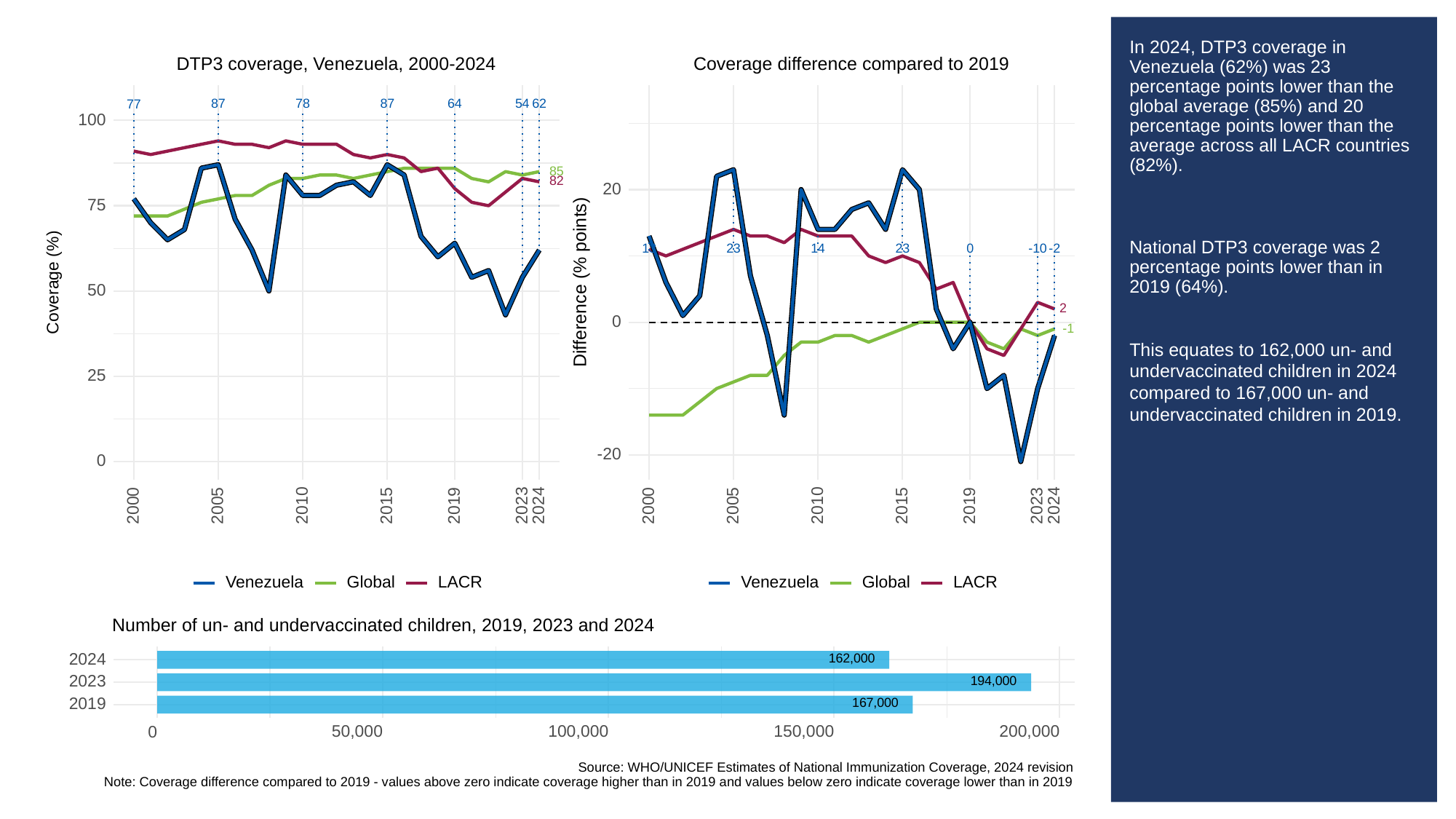

# In 2024, DTP3 coverage in Venezuela (62%) was 23 percentage points lower than the global average (85%) and 20 percentage points lower than the average across all LACR countries (82%).

National DTP3 coverage was 2 percentage points lower than in 2019 (64%).

This equates to 162,000 un- and undervaccinated children in 2024 compared to 167,000 un- and undervaccinated children in 2019.

Coverage difference compared to 2019
DTP3 coverage, Venezuela, 2000-2024

87
78
87
64
62
54
77

100

85

82
20

75

13
23
23
0
-10
14
-2

Difference (% points)
Coverage (%)
50

2
0

-1

25

-20

0

2023
2023
2000
2005
2010
2015
2019
2024
2000
2005
2010
2015
2019
2024
Global
LACR
Global
LACR
Venezuela
Venezuela

Number of un- and undervaccinated children, 2019, 2023 and 2024

162,000
2024

194,000
2023

167,000
2019

50,000
100,000
150,000
200,000
0
Source: WHO/UNICEF Estimates of National Immunization Coverage, 2024 revision
Note: Coverage difference compared to 2019 - values above zero indicate coverage higher than in 2019 and values below zero indicate coverage lower than in 2019